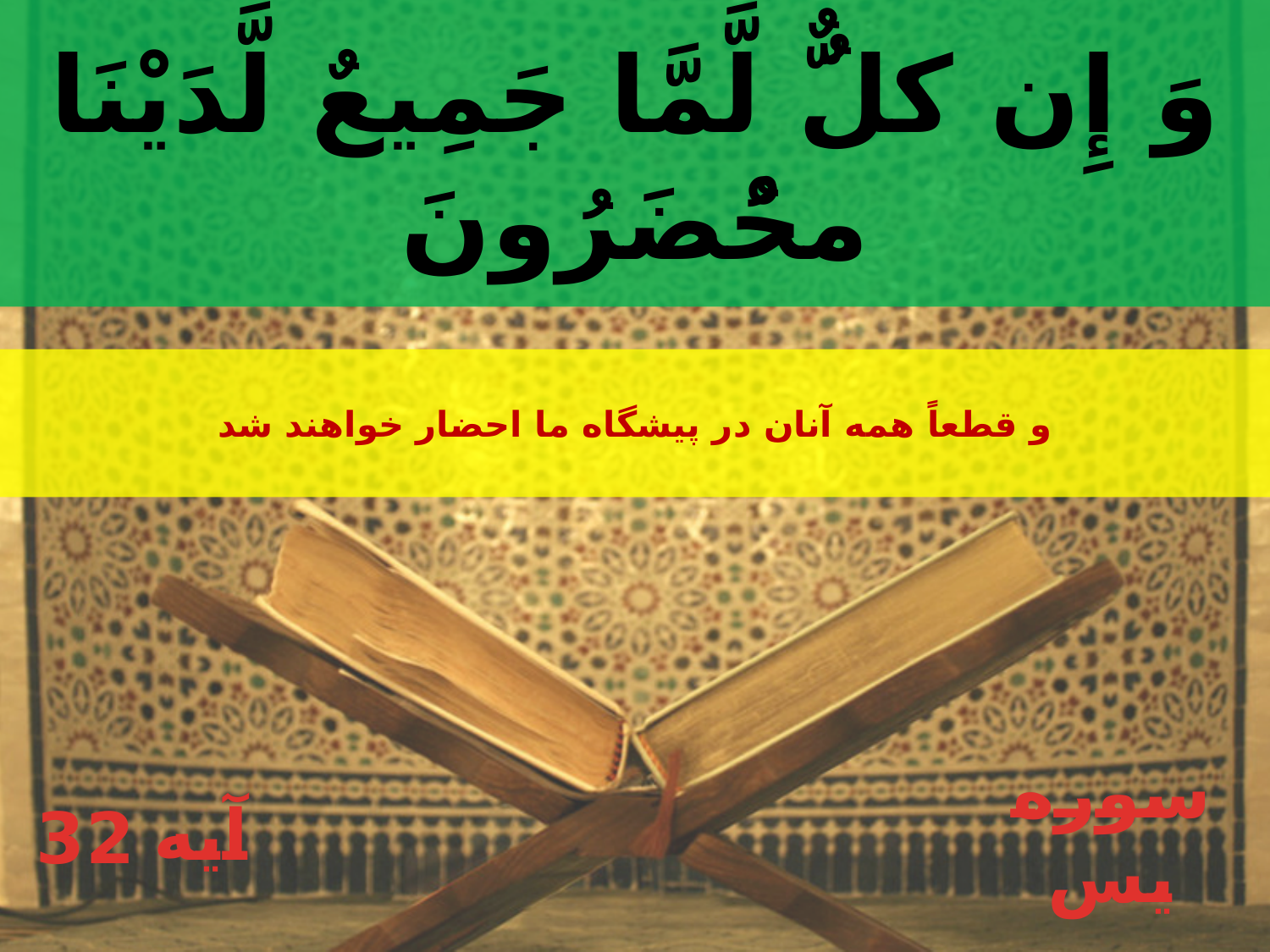

وَ إِن كلُ‏ٌّ لَّمَّا جَمِيعٌ لَّدَيْنَا محُْضَرُونَ
و قطعاً همه آنان در پيشگاه ما احضار خواهند شد
32